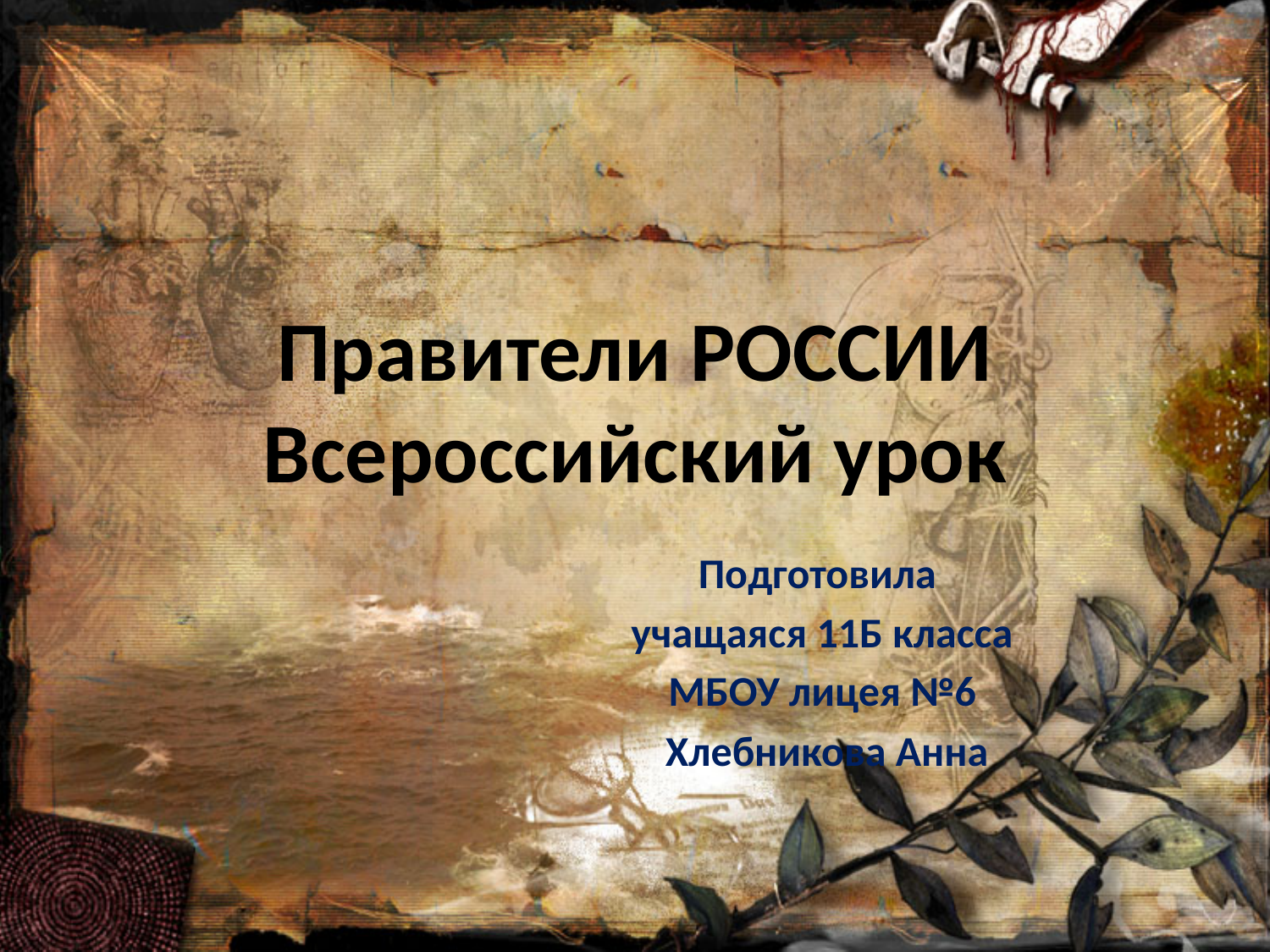

# Правители РОССИИ Всероссийский урок
Подготовила
учащаяся 11Б класса
МБОУ лицея №6
 Хлебникова Анна